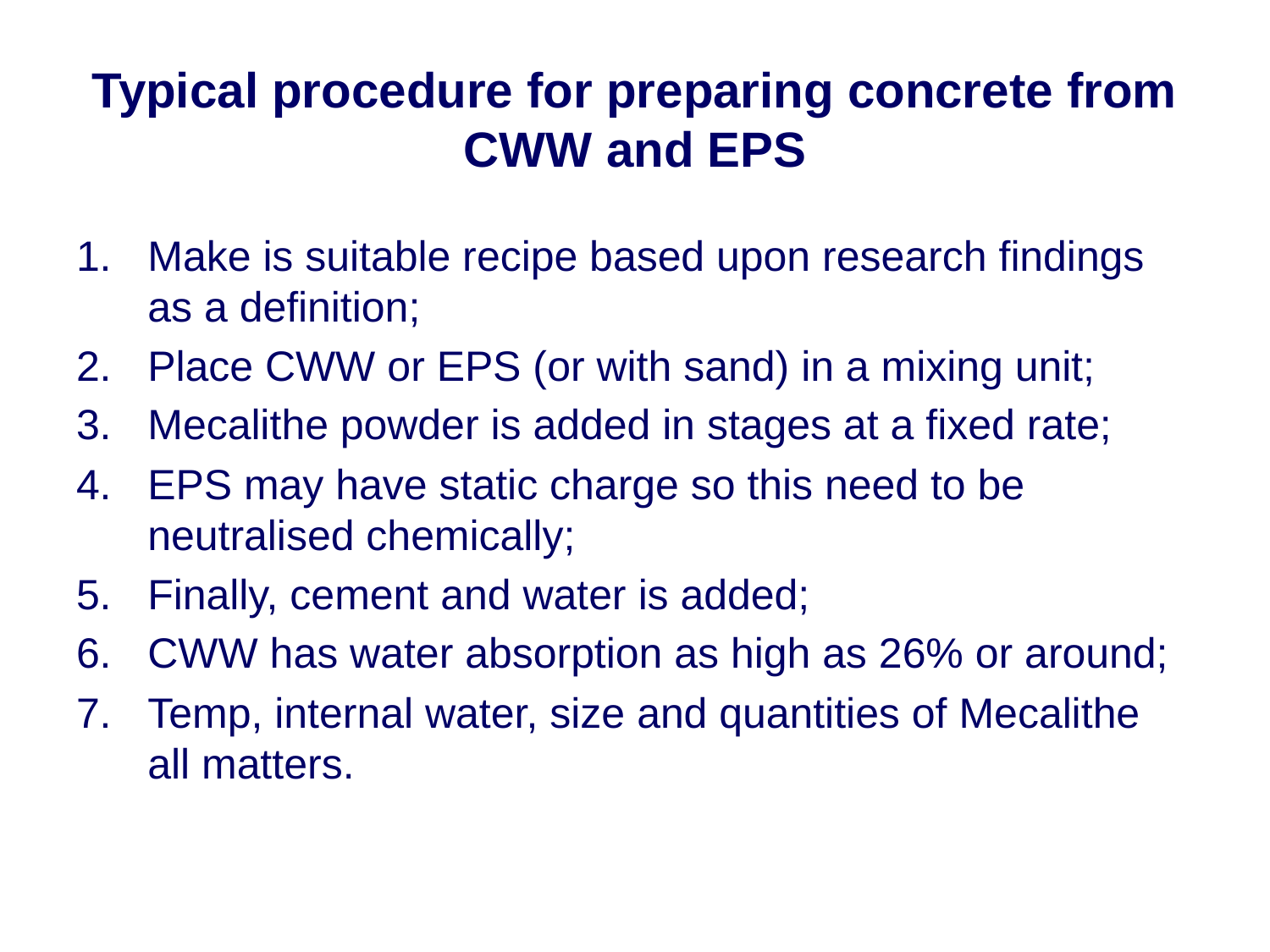

# Typical procedure for preparing concrete from CWW and EPS
Make is suitable recipe based upon research findings as a definition;
Place CWW or EPS (or with sand) in a mixing unit;
Mecalithe powder is added in stages at a fixed rate;
EPS may have static charge so this need to be neutralised chemically;
Finally, cement and water is added;
CWW has water absorption as high as 26% or around;
Temp, internal water, size and quantities of Mecalithe all matters.